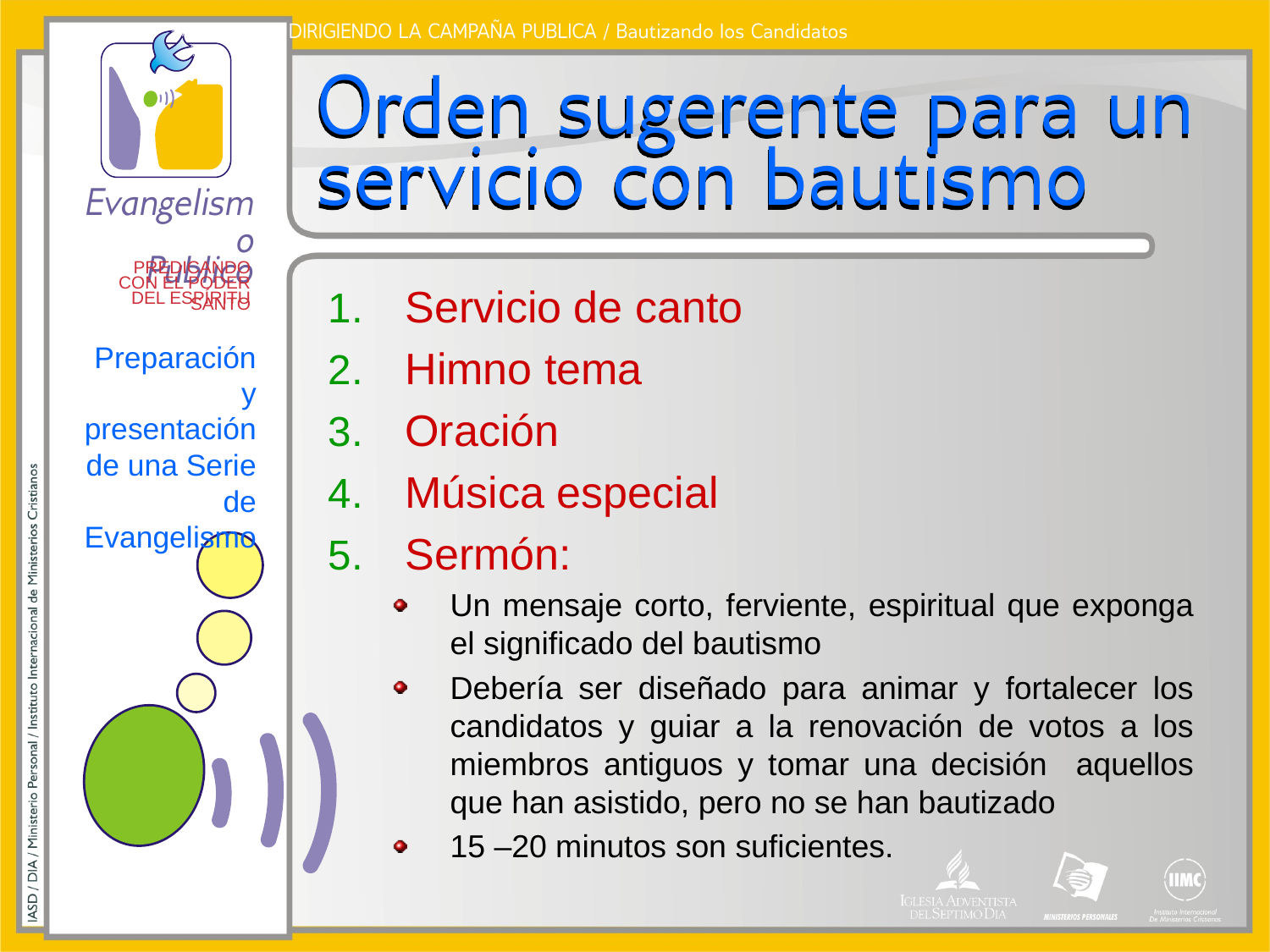

DIRIGIENDO LA CAMPAÑA PUBLICA / Bautizando los Candidatos
# Orden sugerente para un servicio con bautismo
Servicio de canto
Himno tema
Oración
Música especial
Sermón:
Un mensaje corto, ferviente, espiritual que exponga el significado del bautismo
Debería ser diseñado para animar y fortalecer los candidatos y guiar a la renovación de votos a los miembros antiguos y tomar una decisión  aquellos que han asistido, pero no se han bautizado
15 –20 minutos son suficientes.